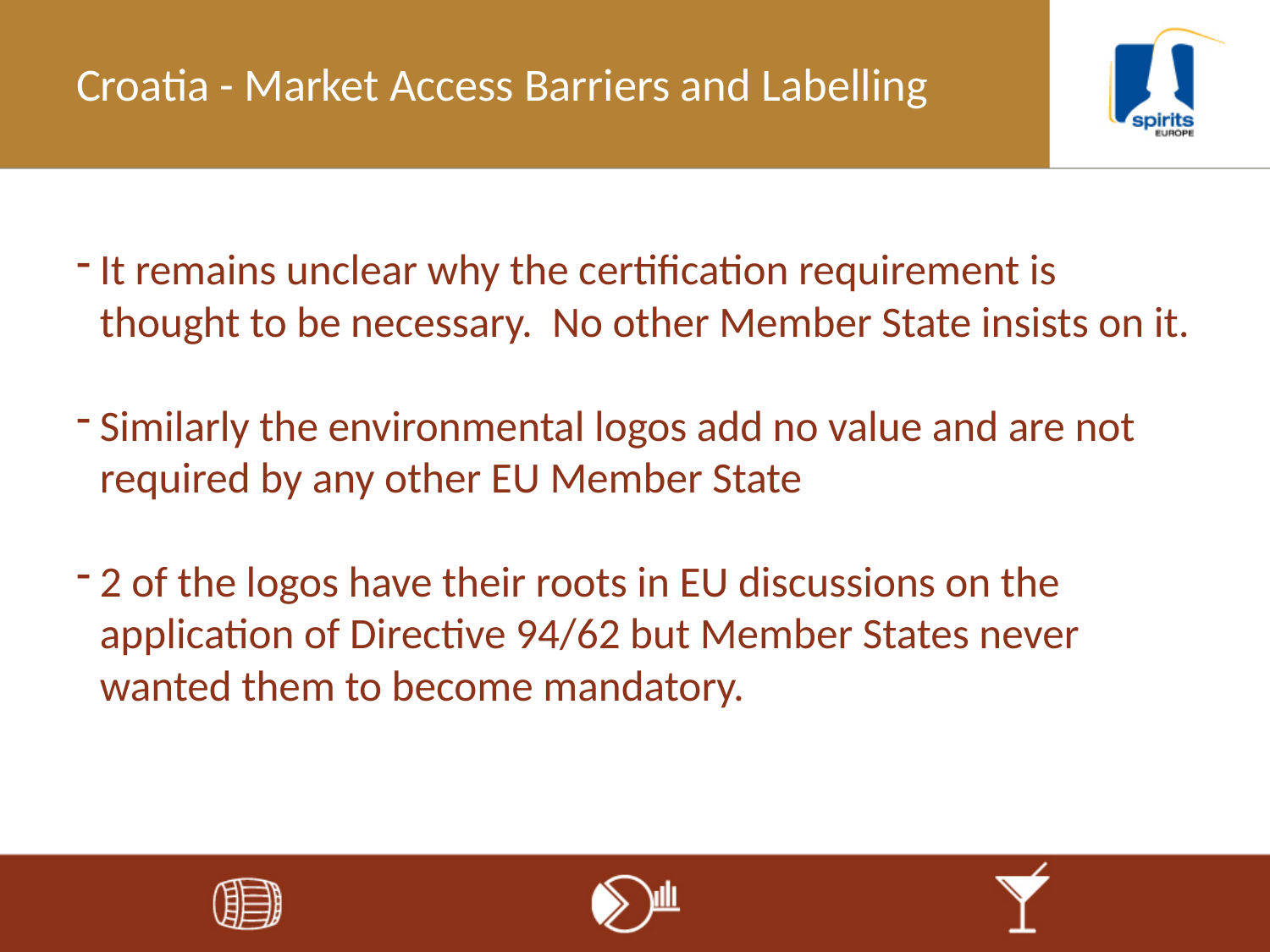

# Croatia - Market Access Barriers and Labelling
It remains unclear why the certification requirement is thought to be necessary.  No other Member State insists on it.

Similarly the environmental logos add no value and are not required by any other EU Member State

2 of the logos have their roots in EU discussions on the application of Directive 94/62 but Member States never wanted them to become mandatory.